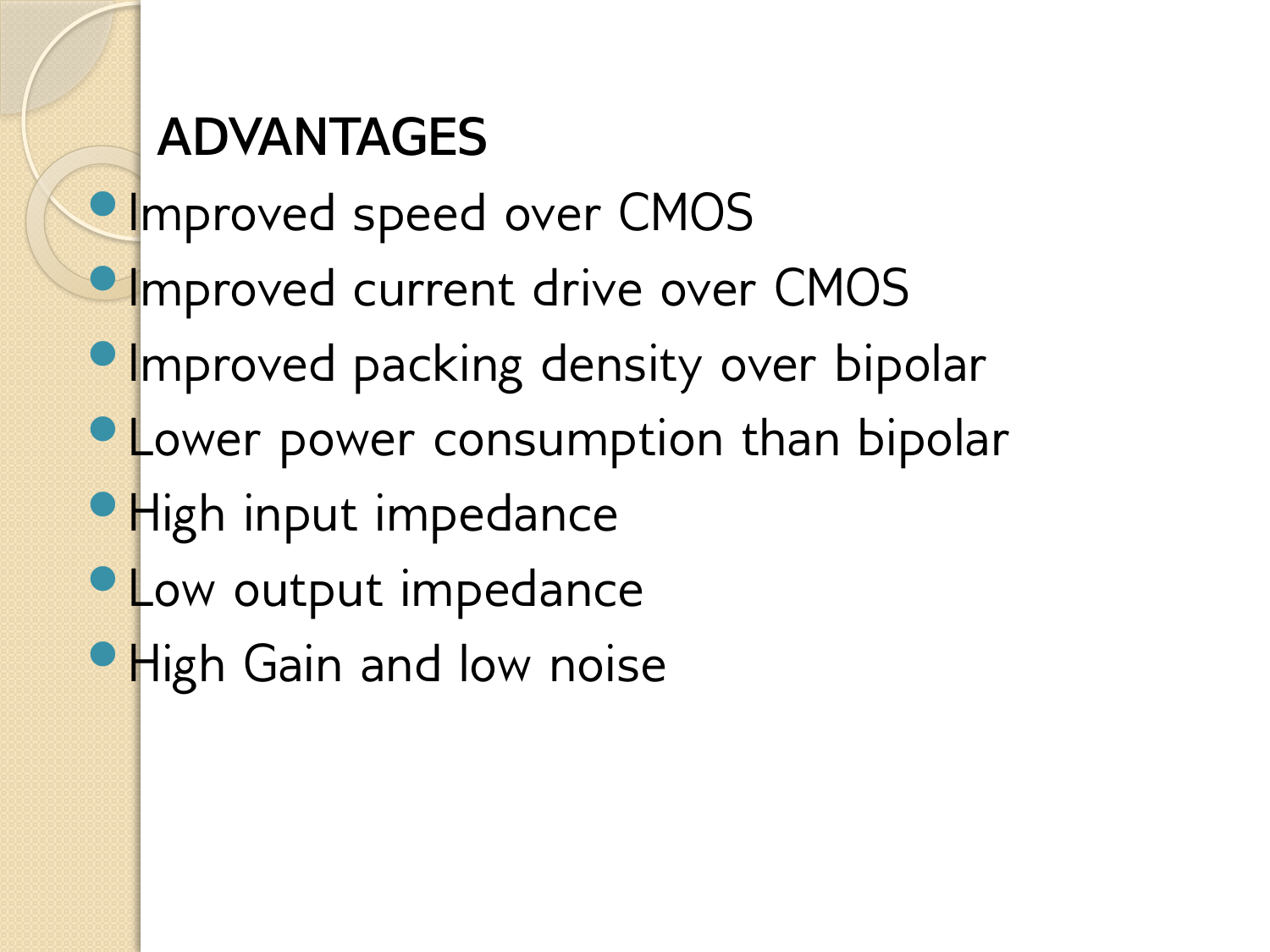

ADVANTAGES
Improved speed over CMOS
Improved current drive over CMOS
Improved packing density over bipolar
Lower power consumption than bipolar
High input impedance
Low output impedance
High Gain and low noise